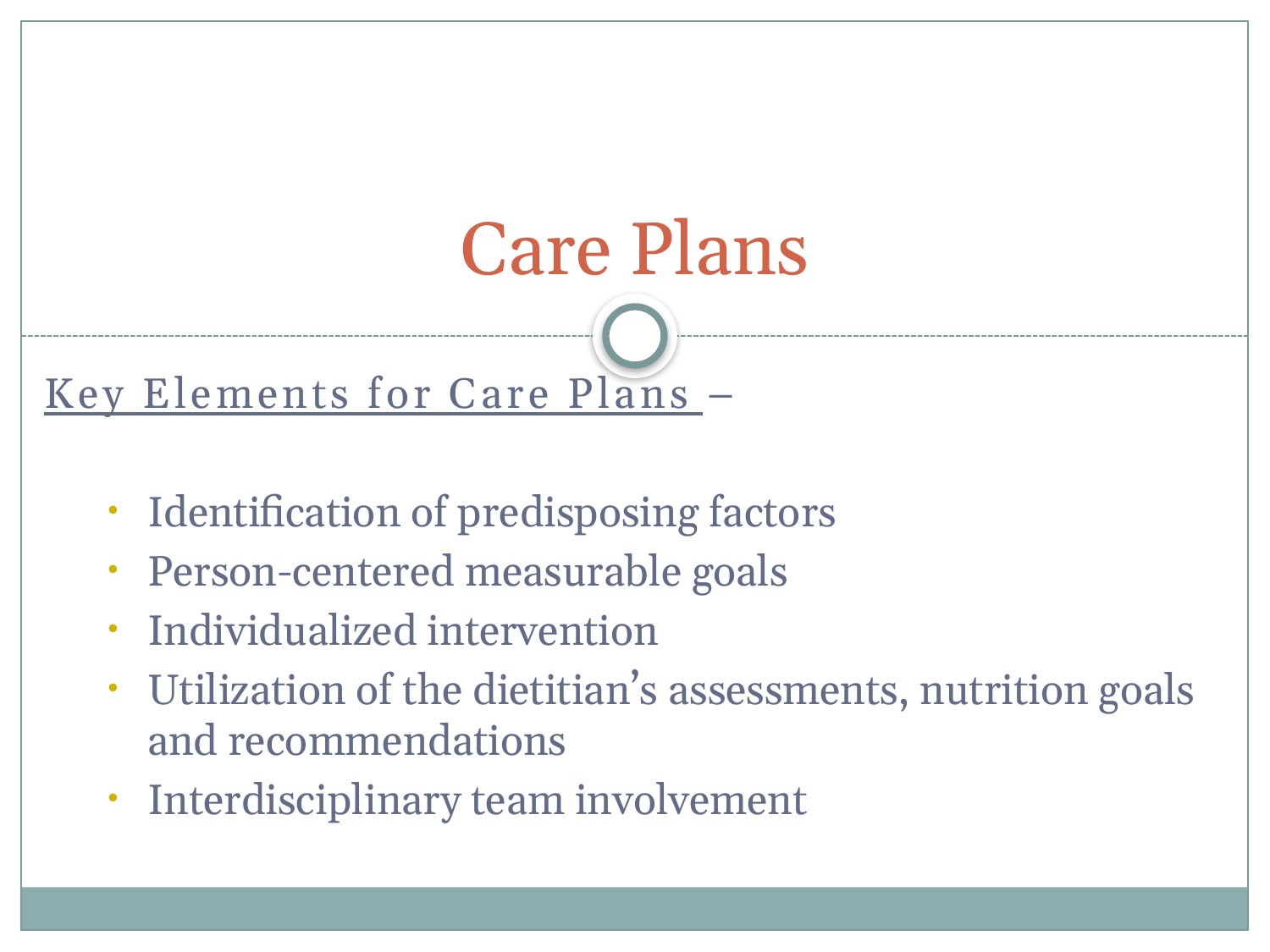

# Care Plans
Key Elements for Care Plans –

Identification of predisposing factors
Person-centered measurable goals
Individualized intervention
Utilization of the dietitian’s assessments, nutrition goals and recommendations
Interdisciplinary team involvement